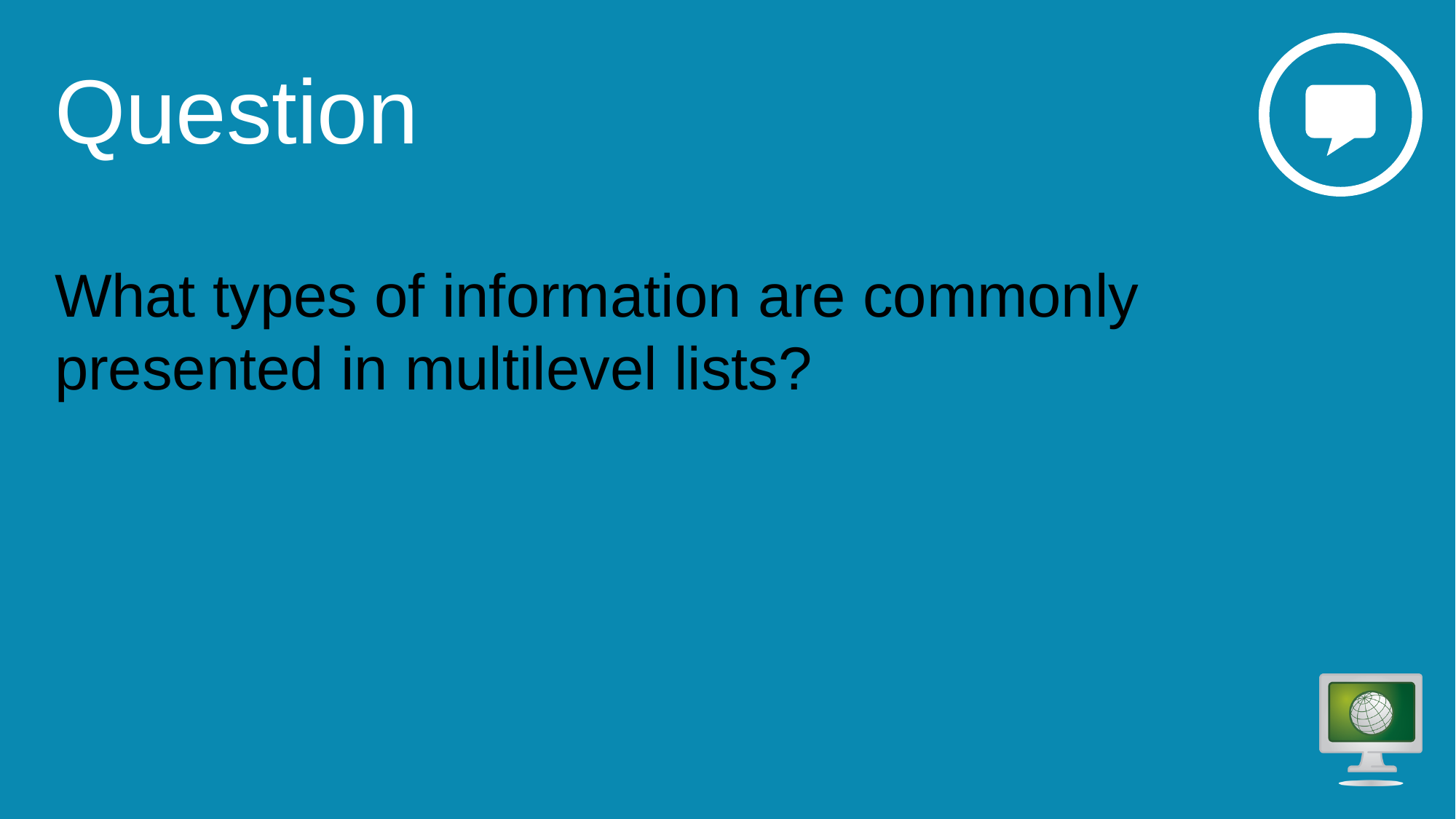

# Question 3
What types of information are commonly presented in multilevel lists?